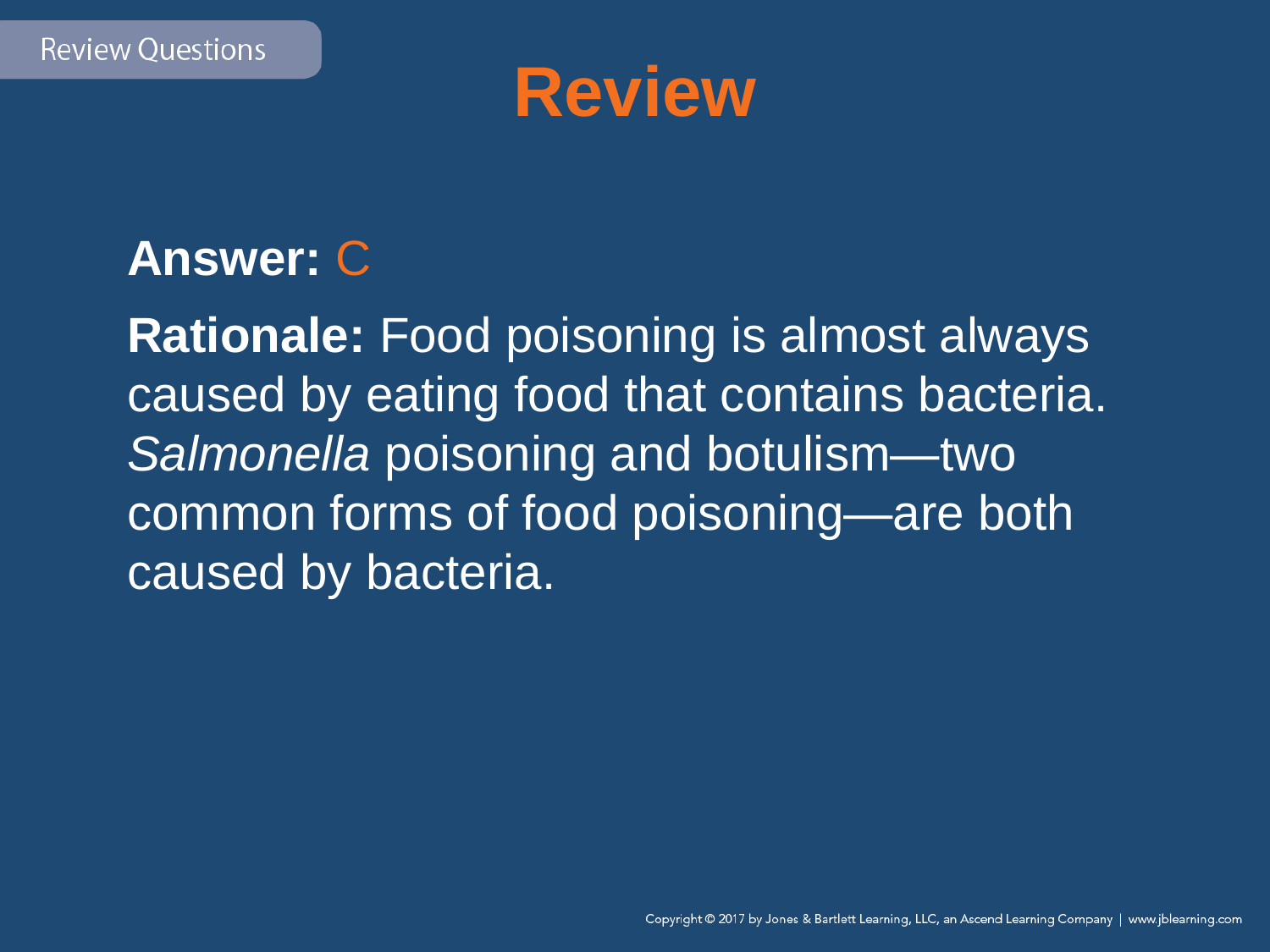

# Review
Answer: C
Rationale: Food poisoning is almost always caused by eating food that contains bacteria. Salmonella poisoning and botulism—two common forms of food poisoning—are both caused by bacteria.